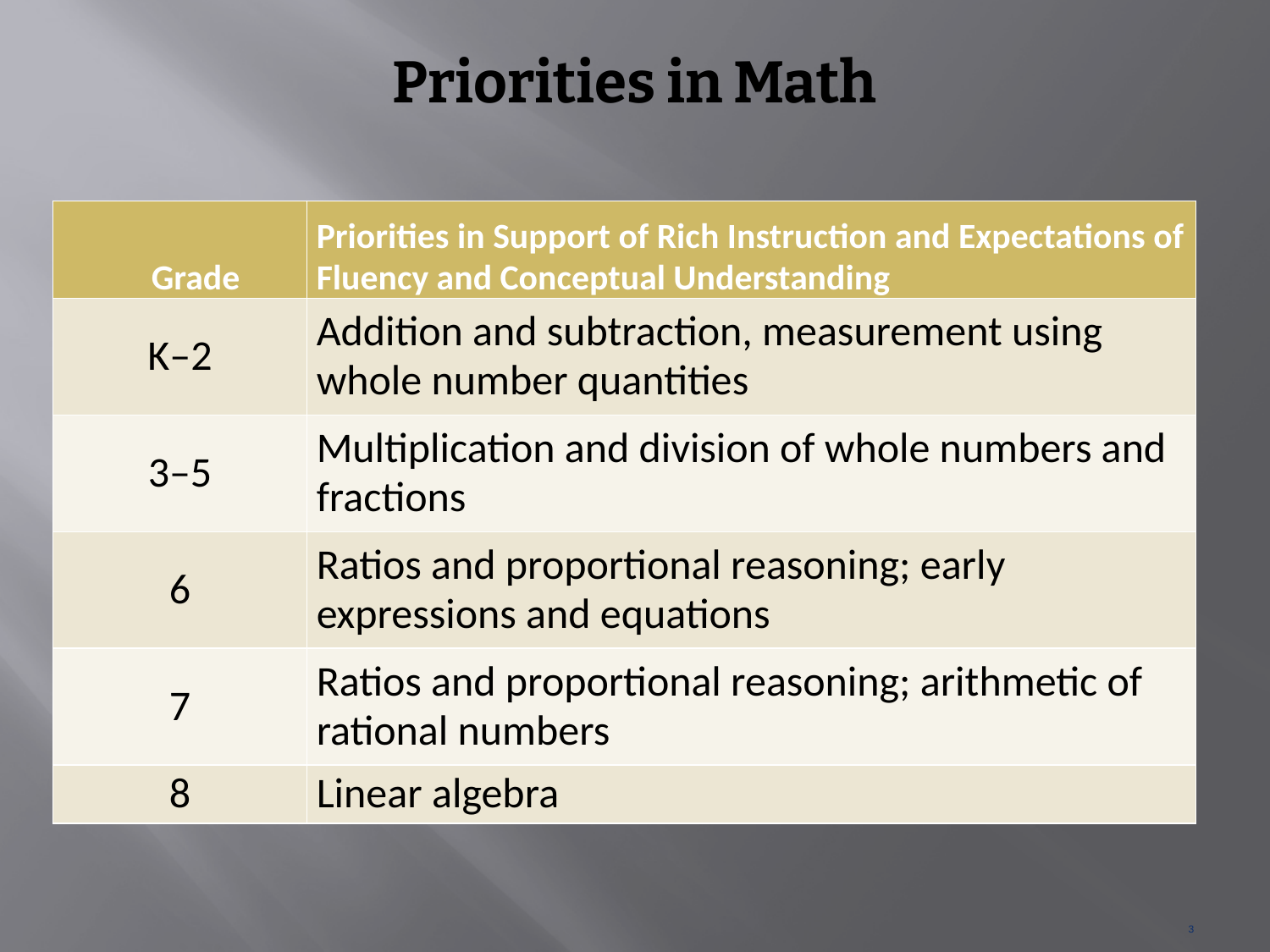

# Priorities in Math
| Grade | Priorities in Support of Rich Instruction and Expectations of Fluency and Conceptual Understanding |
| --- | --- |
| K–2 | Addition and subtraction, measurement using whole number quantities |
| 3–5 | Multiplication and division of whole numbers and fractions |
| 6 | Ratios and proportional reasoning; early expressions and equations |
| 7 | Ratios and proportional reasoning; arithmetic of rational numbers |
| 8 | Linear algebra |
3